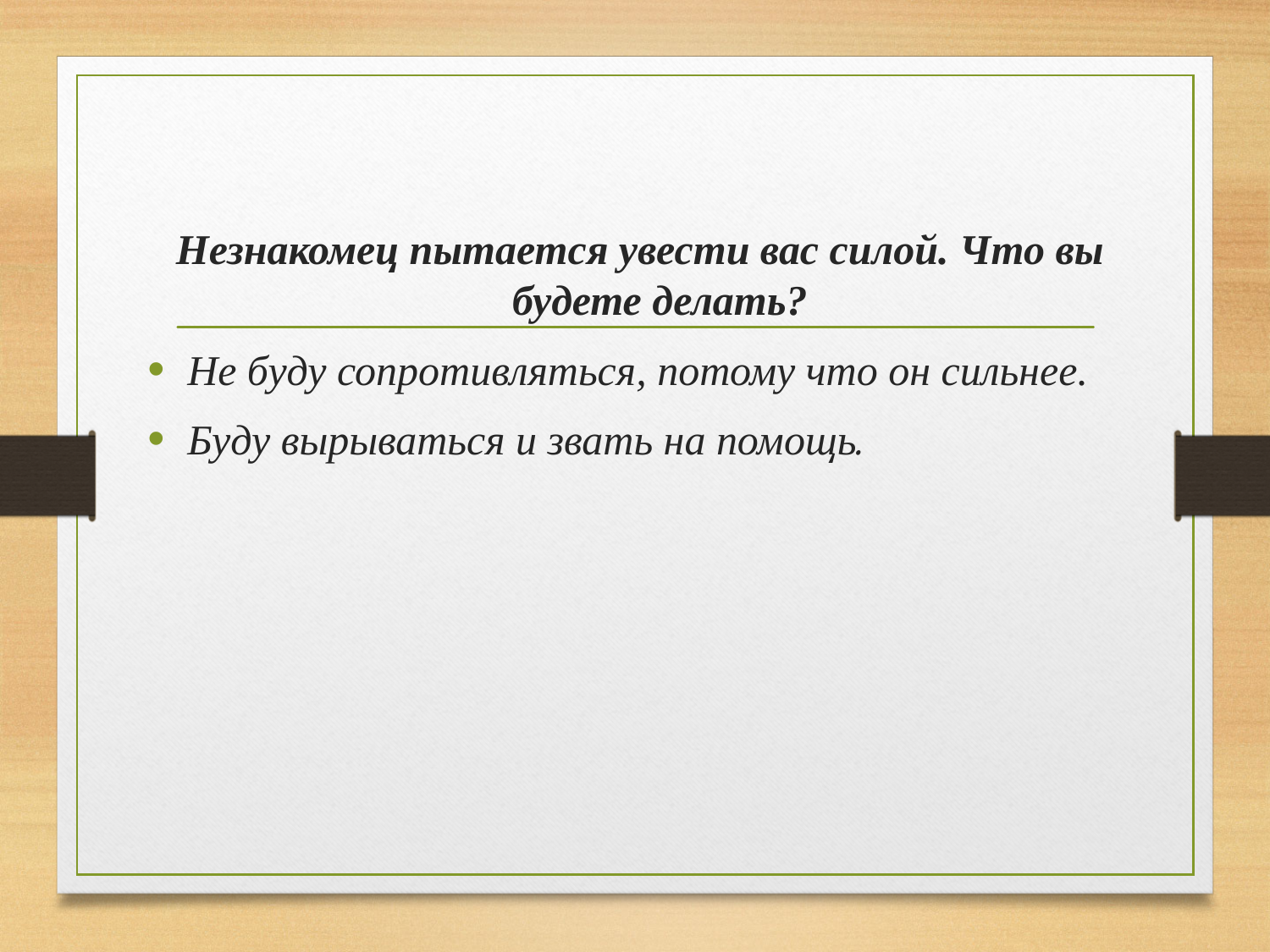

Незнакомец пытается увести вас силой. Что вы будете делать?
Не буду сопротивляться, потому что он сильнее.
Буду вырываться и звать на помощь.